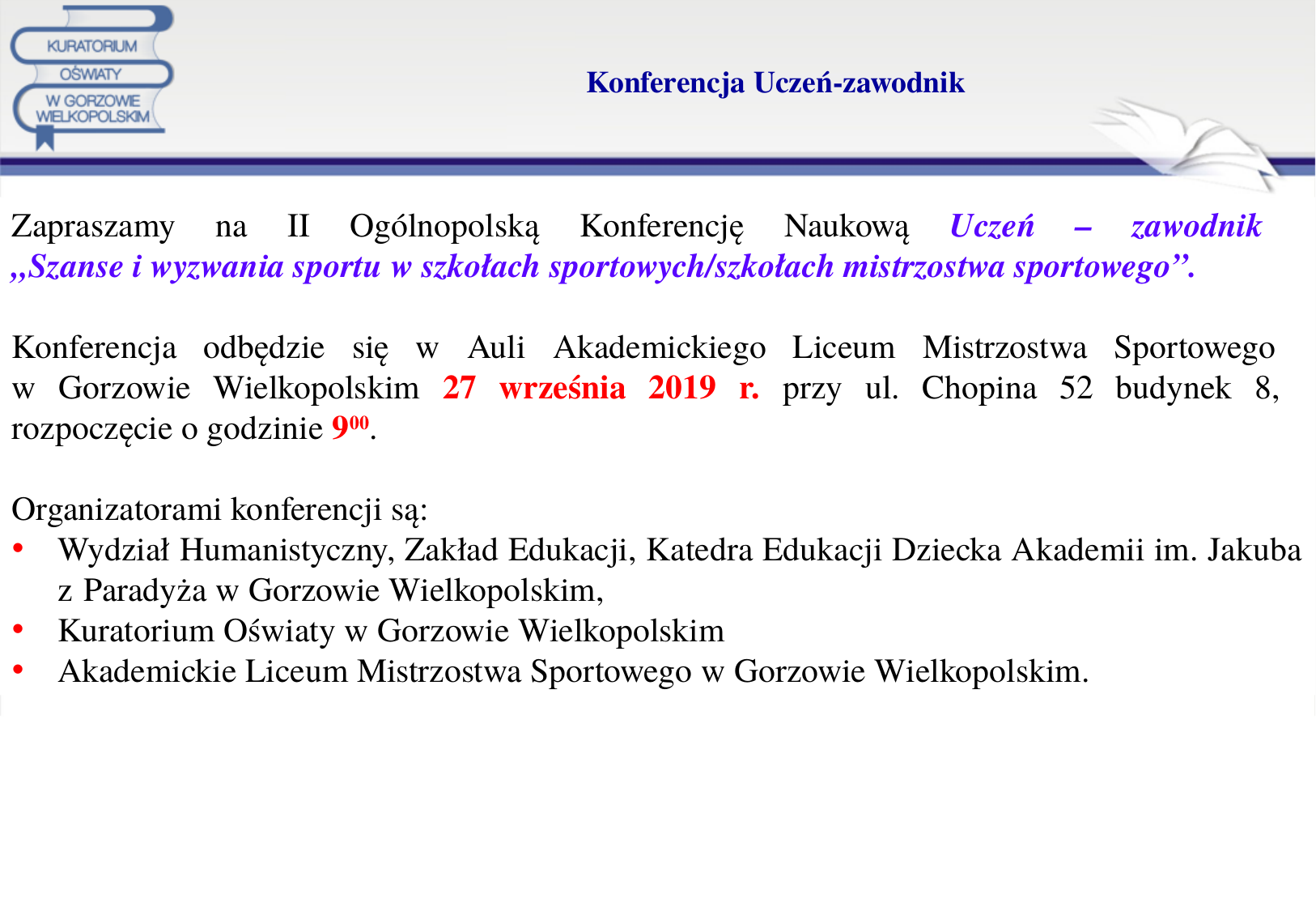

# Konferencja Uczeń-zawodnik
Zapraszamy na II Ogólnopolską Konferencję Naukową Uczeń – zawodnik
„Szanse i wyzwania sportu w szkołach sportowych/szkołach mistrzostwa sportowego”.

Konferencja odbędzie się w Auli Akademickiego Liceum Mistrzostwa Sportowego
w Gorzowie Wielkopolskim 27 września 2019 r. przy ul. Chopina 52 budynek 8,
rozpoczęcie o godzinie 900.

Organizatorami konferencji są:
Wydział Humanistyczny, Zakład Edukacji, Katedra Edukacji Dziecka Akademii im. Jakuba z Paradyża w Gorzowie Wielkopolskim,
Kuratorium Oświaty w Gorzowie Wielkopolskim
Akademickie Liceum Mistrzostwa Sportowego w Gorzowie Wielkopolskim.